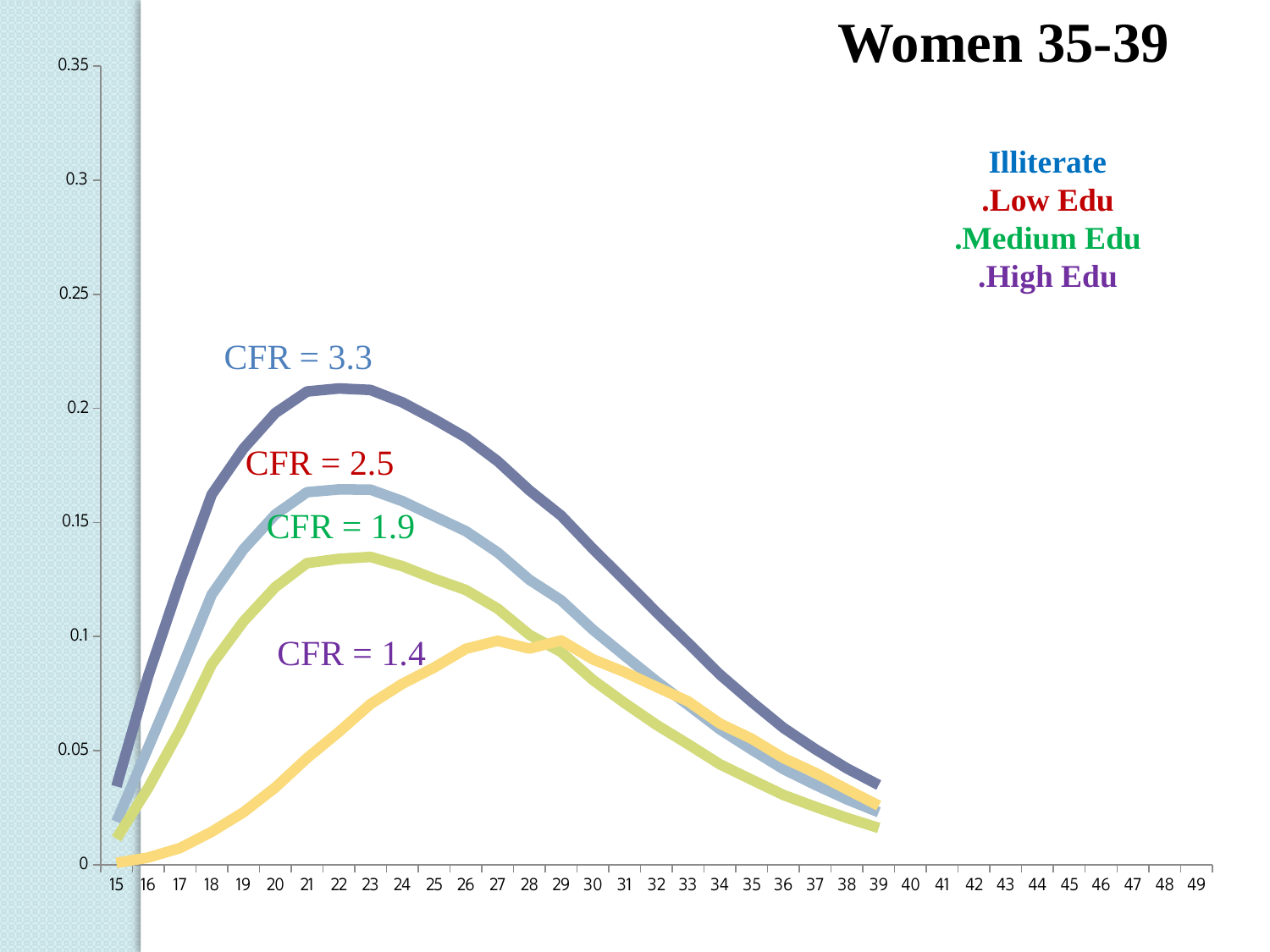

Women 35-39

Illiterate
Low Edu.
Medium Edu.
High Edu.

### Chart

| Category | Illiterate | Low | Medium | High |
|---|---|---|---|---|
| 15 | 0.0343058318941669 | 0.018768748196737062 | 0.011389892052569999 | 0.0007819017474715792 |
| 16 | 0.08268014545117951 | 0.051272448522413965 | 0.0336626422942961 | 0.00312254730002882 |
| 17 | 0.12405766416903798 | 0.0842806752793748 | 0.05901962558800401 | 0.0072907962123547 |
| 18 | 0.16224392462453788 | 0.11839488349105302 | 0.08778372313970162 | 0.014426387989833 |
| 19 | 0.182394302214801 | 0.138229695057357 | 0.10661547947367842 | 0.02296234350043811 |
| 20 | 0.19796370352252274 | 0.15343595874987354 | 0.12165850992916 | 0.03381867561115511 |
| 21 | 0.207394952310206 | 0.16325749687935062 | 0.13217036756475667 | 0.04671466300002532 |
| 22 | 0.20873575215713586 | 0.16444440348789327 | 0.13403276652046348 | 0.058129092580506976 |
| 23 | 0.2080927651300334 | 0.16436035989704353 | 0.13489630500287741 | 0.0704041360869683 |
| 24 | 0.202649294343815 | 0.159333564621337 | 0.13080512327669 | 0.0792775955023932 |
| 25 | 0.19528006186299562 | 0.15272024269146392 | 0.12532628170455687 | 0.08636464384703305 |
| 26 | 0.18728563537827544 | 0.1461550884894514 | 0.12039674461135627 | 0.09459756887706505 |
| 27 | 0.176852923566048 | 0.13682985926375335 | 0.112224090197174 | 0.09812958597623127 |
| 28 | 0.164057162052053 | 0.12487414708110249 | 0.100753565200337 | 0.09471066268806756 |
| 29 | 0.15297163511613862 | 0.115866386543937 | 0.09319715924674254 | 0.09826089643644662 |
| 30 | 0.138439857699756 | 0.10297557279352212 | 0.08096815876700453 | 0.08999256743875869 |
| 31 | 0.12464623990806327 | 0.09158404697051024 | 0.0708292192058141 | 0.08438916408280313 |
| 32 | 0.11065114799984695 | 0.0804238788330285 | 0.061309155393796395 | 0.07791744428711614 |
| 33 | 0.0971380107735673 | 0.06999792920248024 | 0.05279803097459703 | 0.0715645567924339 |
| 34 | 0.08330742899195777 | 0.059295557789262286 | 0.04398223409316512 | 0.0618498838470584 |
| 35 | 0.0713443921498848 | 0.050436086754524434 | 0.03721574463570542 | 0.0551769933297698 |
| 36 | 0.05995490634021791 | 0.04189765212164053 | 0.030532751438040597 | 0.04672495107903971 |
| 37 | 0.050651383489599675 | 0.0350073562937798 | 0.025382947954573253 | 0.040257564941230534 |
| 38 | 0.042178956330760096 | 0.028607736876971056 | 0.020484252065575616 | 0.0329976198544484 |
| 39 | 0.0348968611715179 | 0.022991905259467014 | 0.016082335887047255 | 0.025887451358758477 |
| 40 | None | None | None | None |
| 41 | None | None | None | None |
| 42 | None | None | None | None |
| 43 | None | None | None | None |
| 44 | None | None | None | None |
| 45 | None | None | None | None |
| 46 | None | None | None | None |
| 47 | None | None | None | None |
| 48 | None | None | None | None |
| 49 | None | None | None | None |
CFR = 3.3
CFR = 2.5
CFR = 1.9
CFR = 1.4